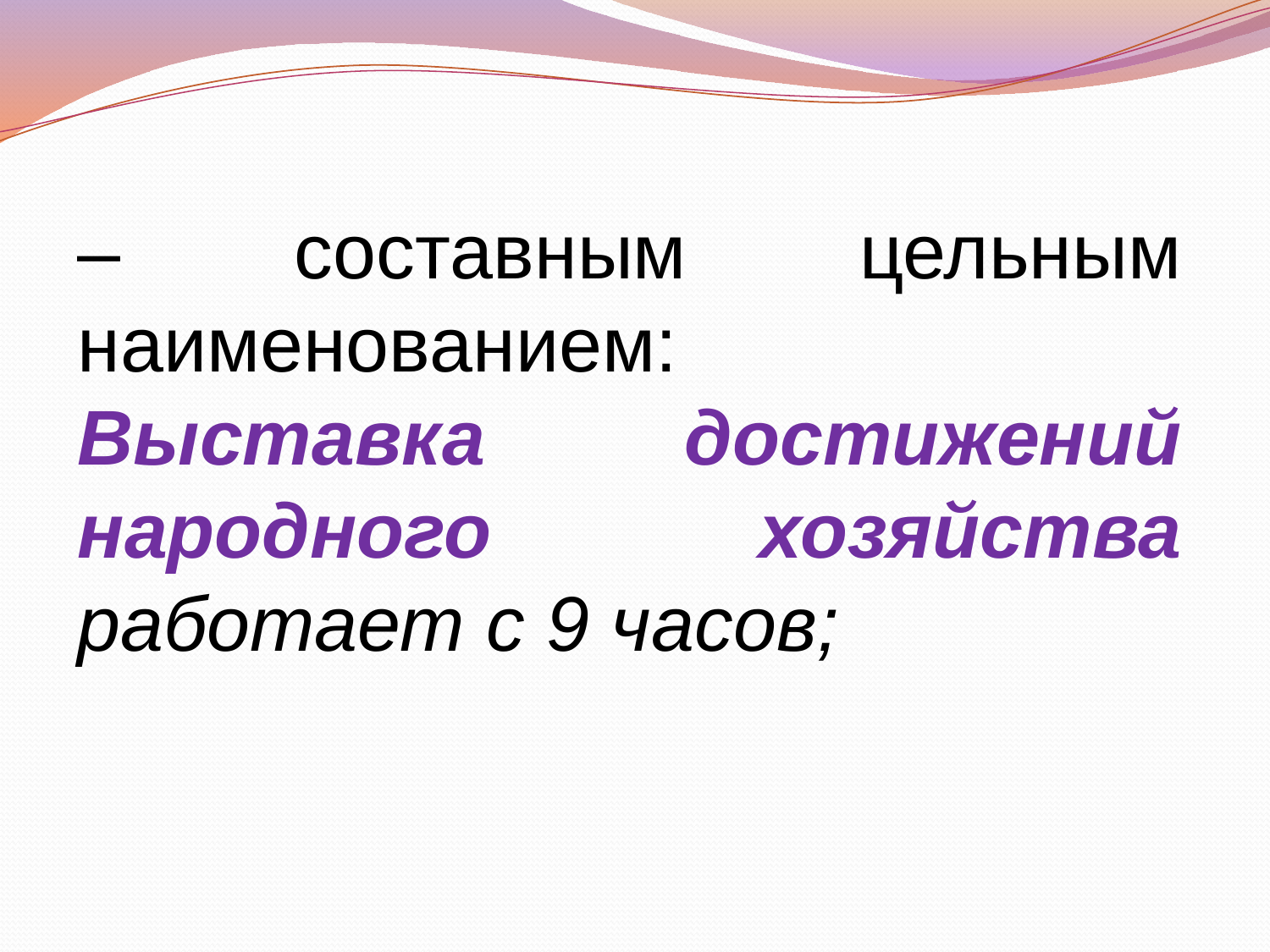

– составным цельным наименованием:
Выставка достижений народного хозяйства работает с 9 часов;